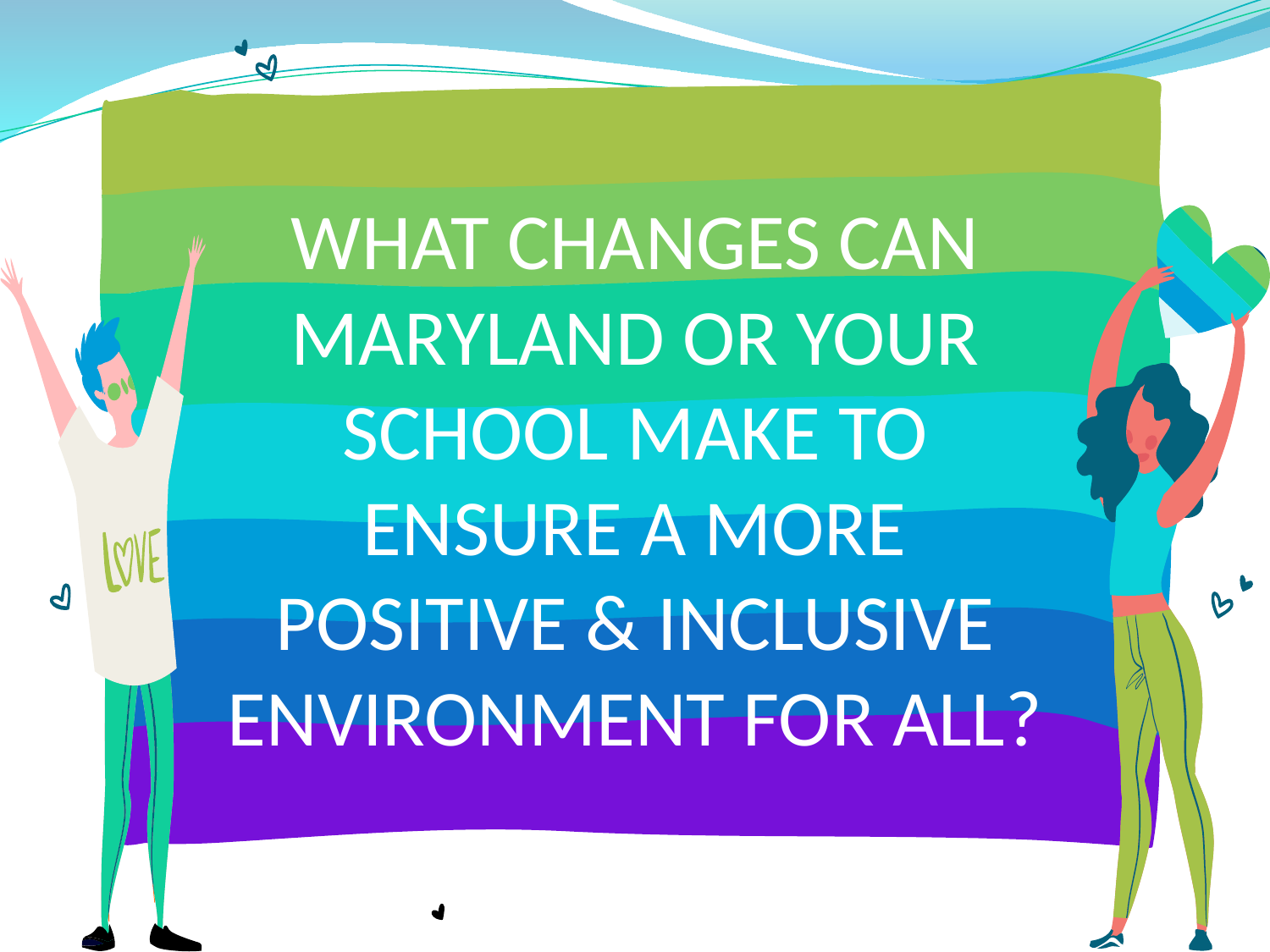

# WHAT CHANGES CAN MARYLAND OR YOUR SCHOOL MAKE TO ENSURE A MORE POSITIVE & INCLUSIVE ENVIRONMENT FOR ALL?